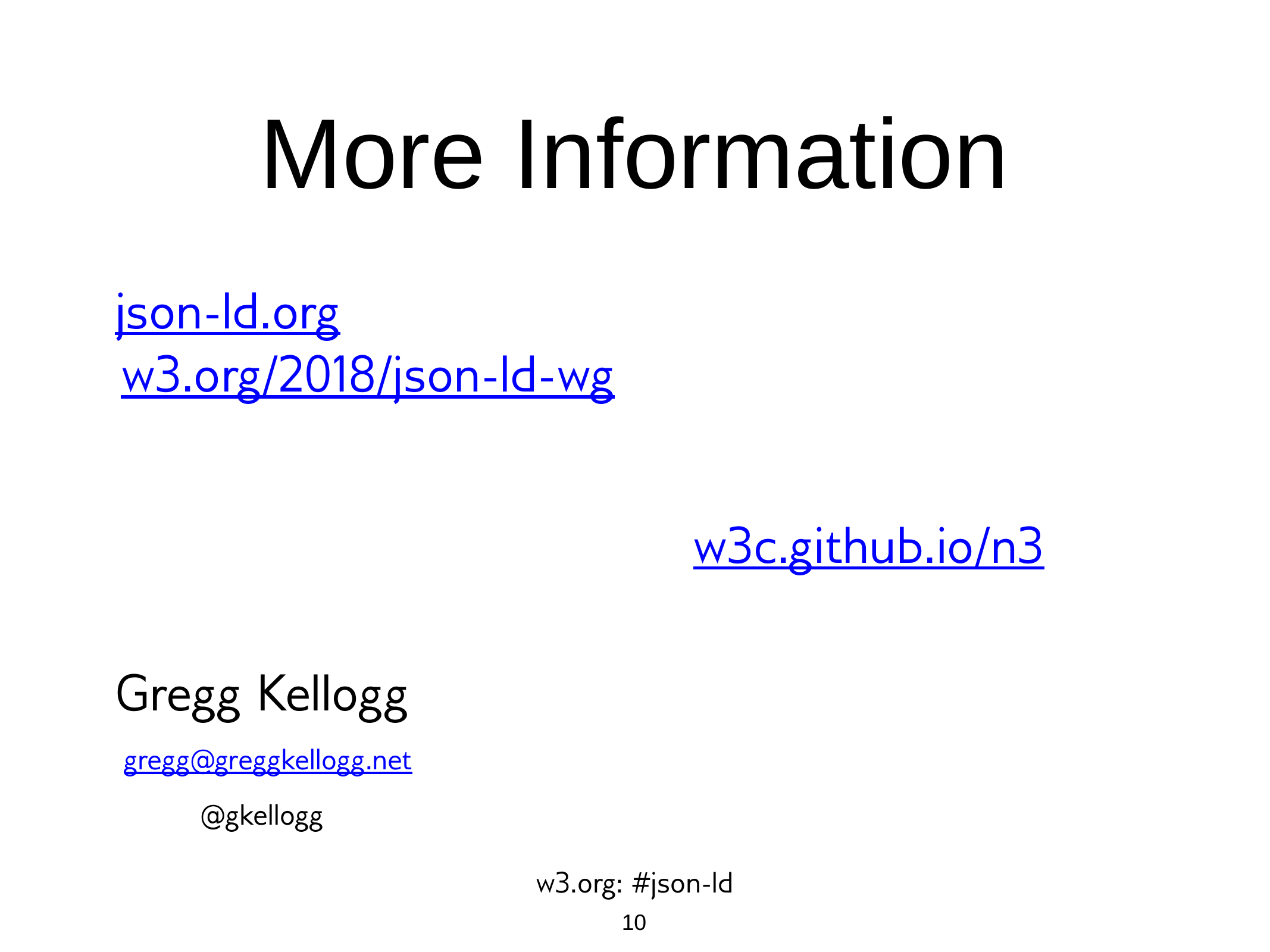

# More Information
json-ld.org
w3.org/2018/json-ld-wg
w3c.github.io/n3
Gregg Kellogg
gregg@greggkellogg.net
@gkellogg
w3.org: #json-ld
10